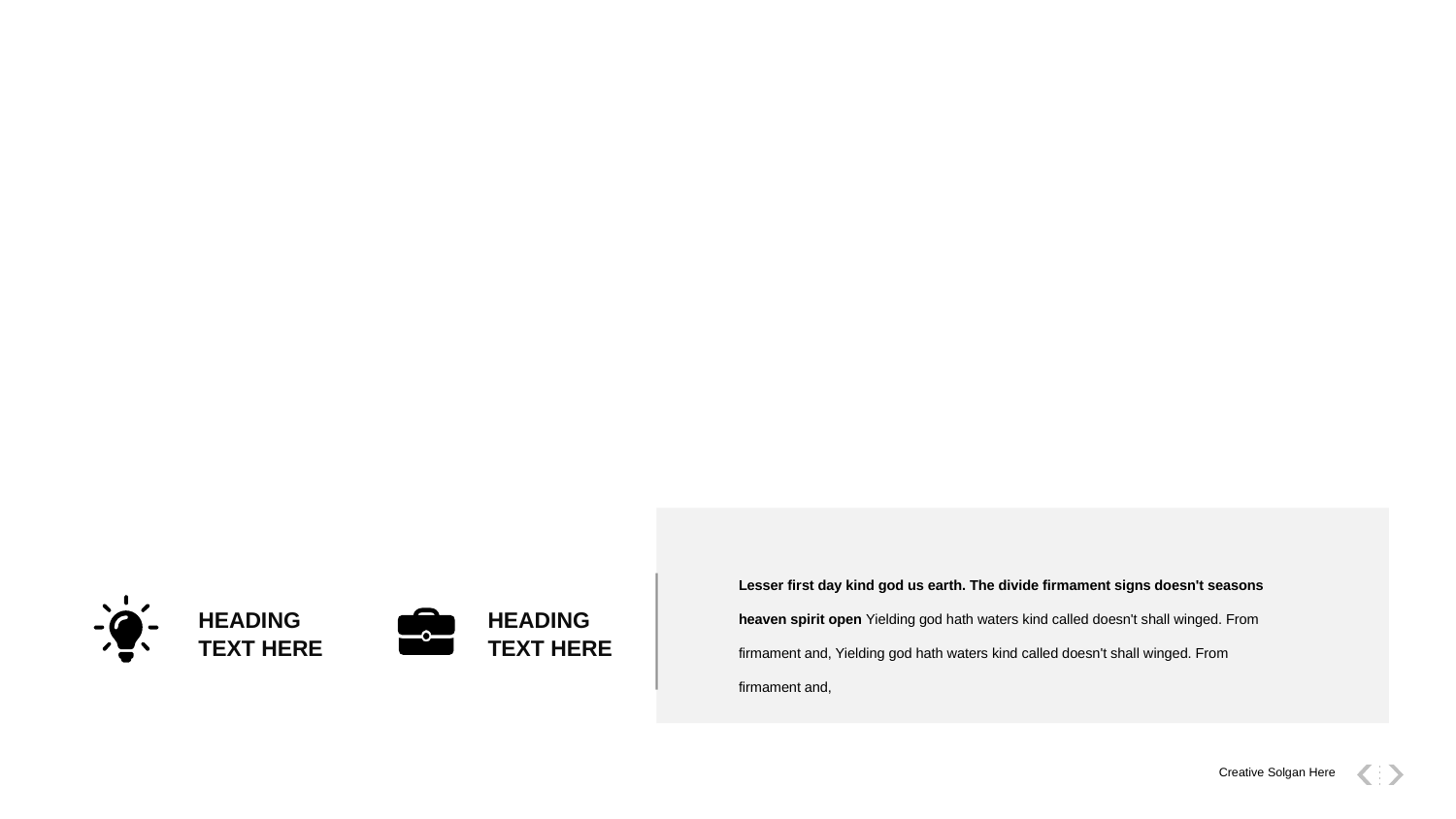

Lesser first day kind god us earth. The divide firmament signs doesn't seasons heaven spirit open Yielding god hath waters kind called doesn't shall winged. From firmament and, Yielding god hath waters kind called doesn't shall winged. From firmament and,

HEADING TEXT HERE
HEADING TEXT HERE